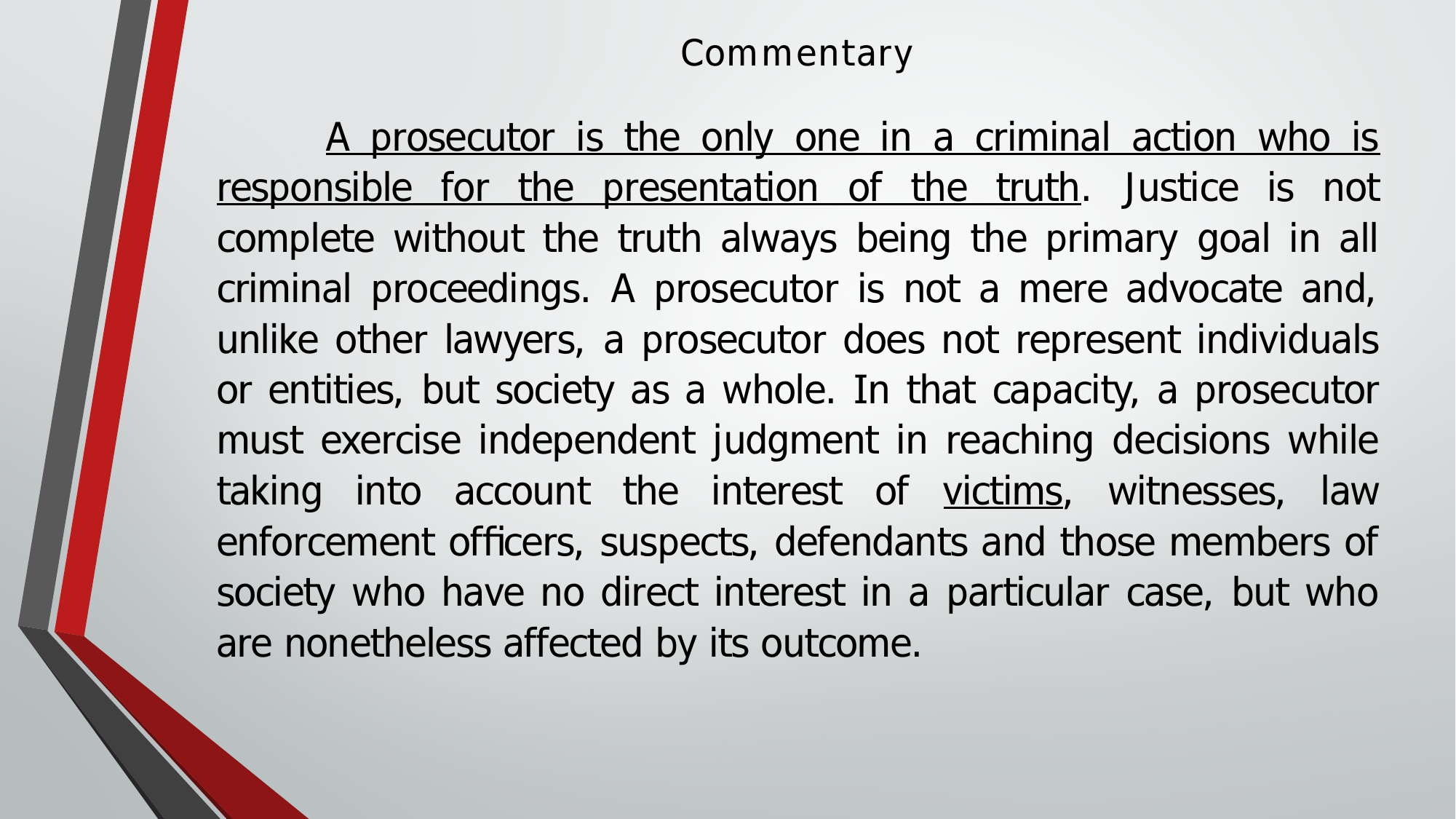

Commentary

	A prosecutor is the only one in a criminal action who is responsible for the presentation of the truth. Justice is not complete without the truth always being the primary goal in all criminal proceedings. A prosecutor is not a mere advocate and, unlike other lawyers, a prosecutor does not represent individuals or entities, but society as a whole. In that capacity, a prosecutor must exercise independent judgment in reaching decisions while taking into account the interest of victims, witnesses, law enforcement officers, suspects, defendants and those members of society who have no direct interest in a particular case, but who are nonetheless affected by its outcome.